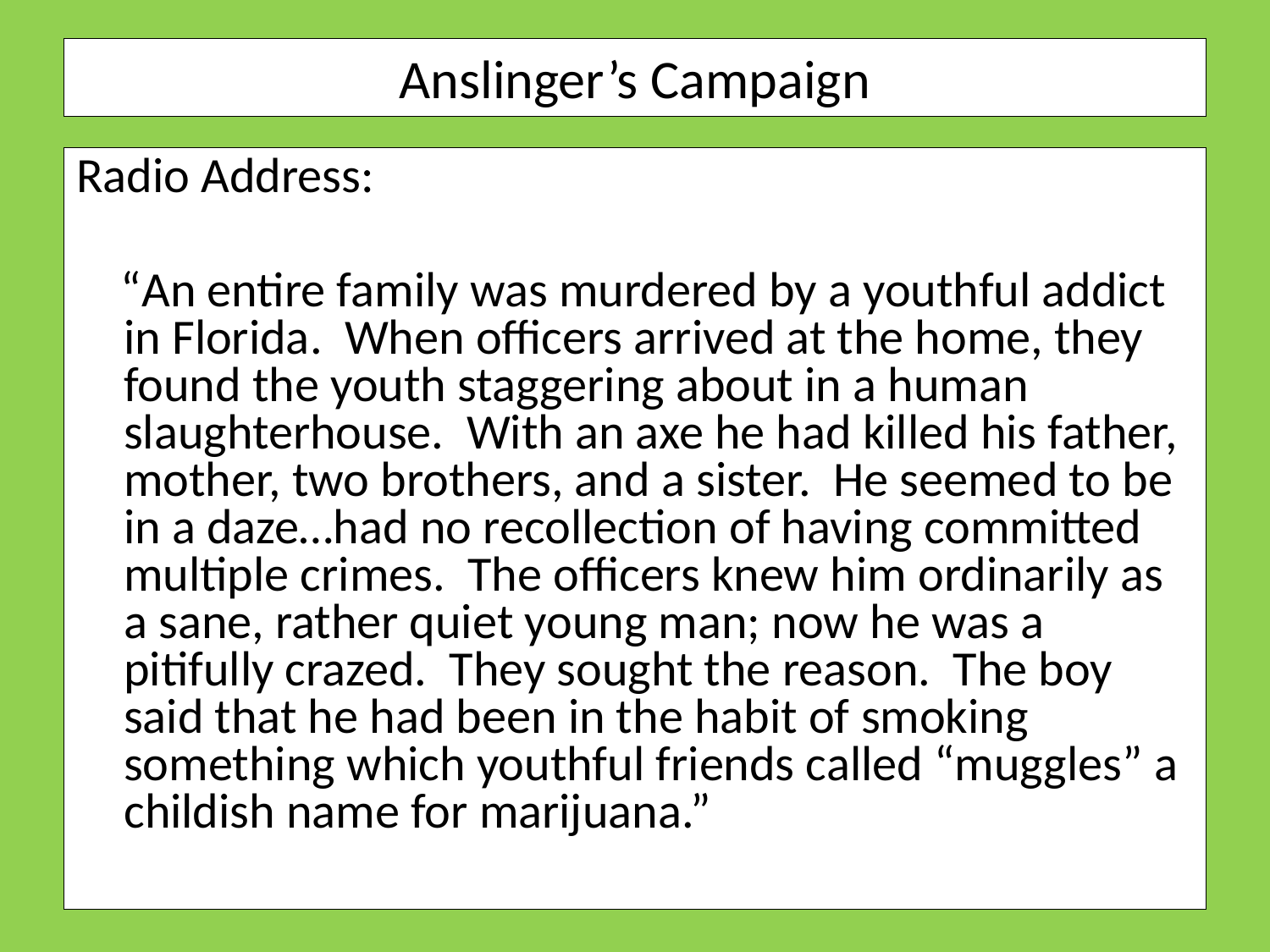

# Anslinger’s Campaign
Radio Address:

    “An entire family was murdered by a youthful addict in Florida.  When officers arrived at the home, they found the youth staggering about in a human slaughterhouse.  With an axe he had killed his father, mother, two brothers, and a sister.  He seemed to be in a daze…had no recollection of having committed multiple crimes.  The officers knew him ordinarily as a sane, rather quiet young man; now he was a pitifully crazed.  They sought the reason.  The boy said that he had been in the habit of smoking something which youthful friends called “muggles” a childish name for marijuana.”